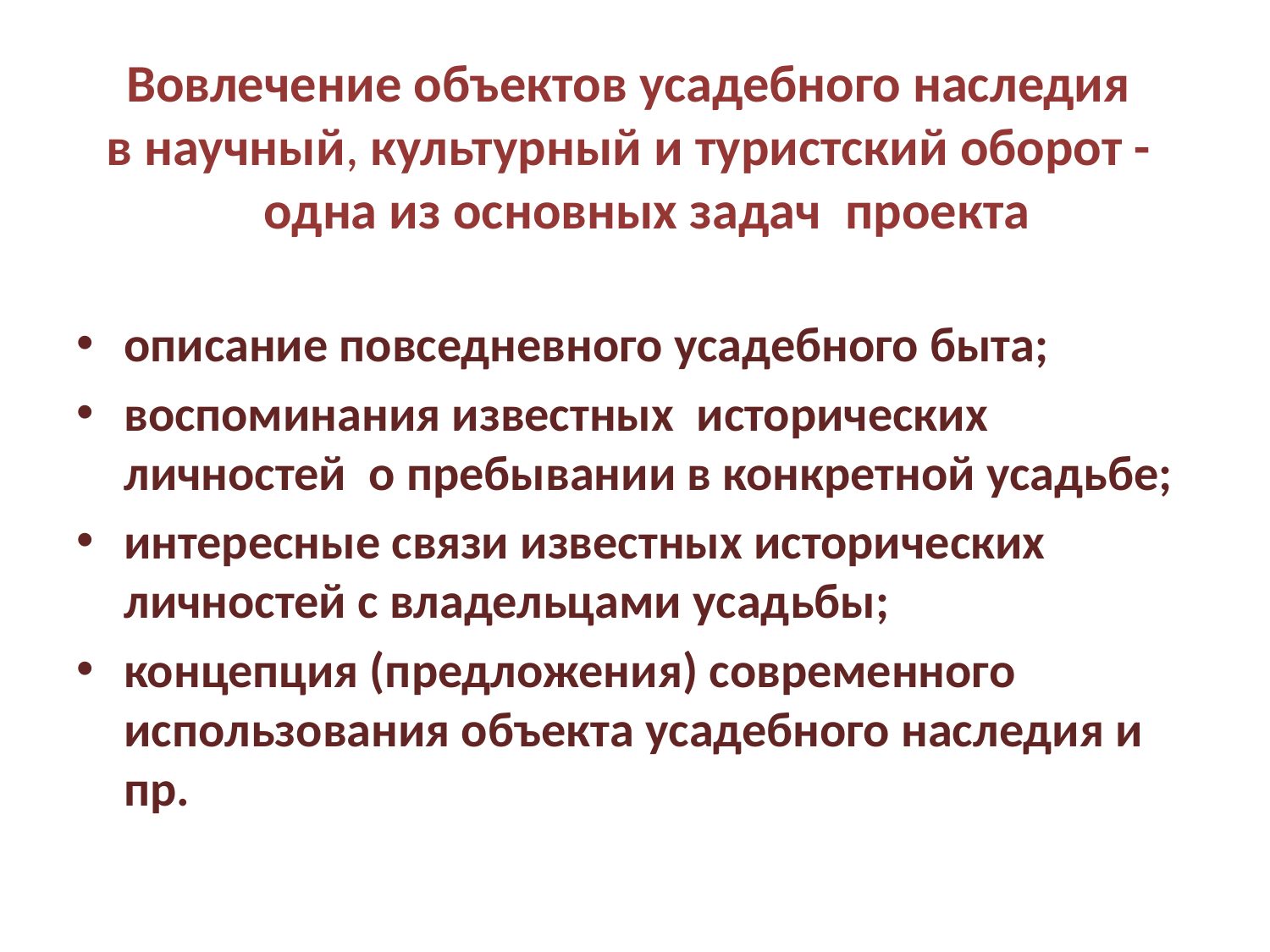

# Вовлечение объектов усадебного наследия в научный, культурный и туристский оборот - одна из основных задач  проекта
описание повседневного усадебного быта;
воспоминания известных  исторических личностей  о пребывании в конкретной усадьбе;
интересные связи известных исторических  личностей с владельцами усадьбы;
концепция (предложения) современного использования объекта усадебного наследия и пр.